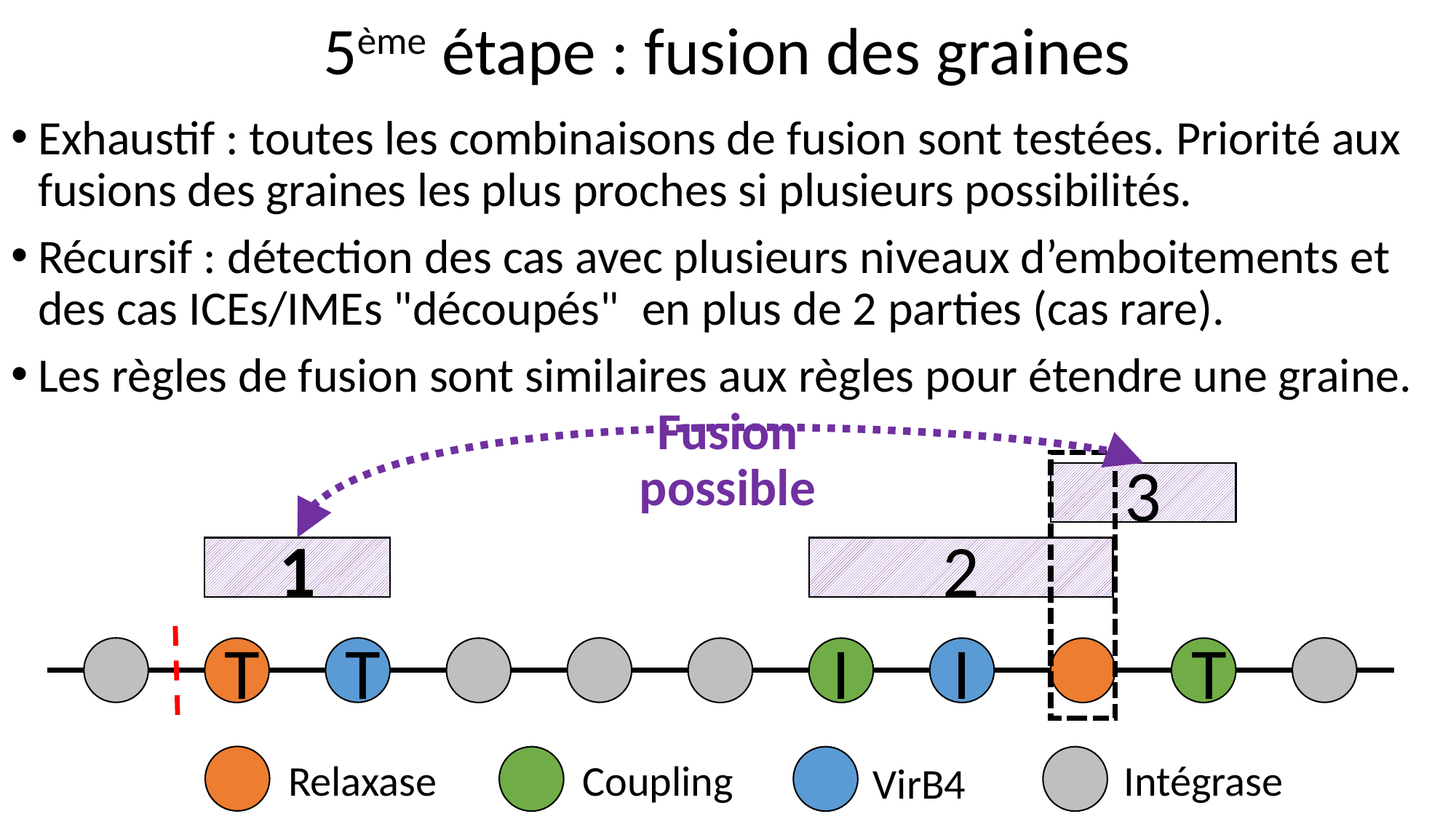

# 5ème étape : fusion des graines
Exhaustif : toutes les combinaisons de fusion sont testées. Priorité aux fusions des graines les plus proches si plusieurs possibilités.
Récursif : détection des cas avec plusieurs niveaux d’emboitements et des cas ICEs/IMEs "découpés"  en plus de 2 parties (cas rare).
Les règles de fusion sont similaires aux règles pour étendre une graine.
Fusion possible

3
1
2

T

T

I
I

T

Relaxase
Coupling
Intégrase
VirB4